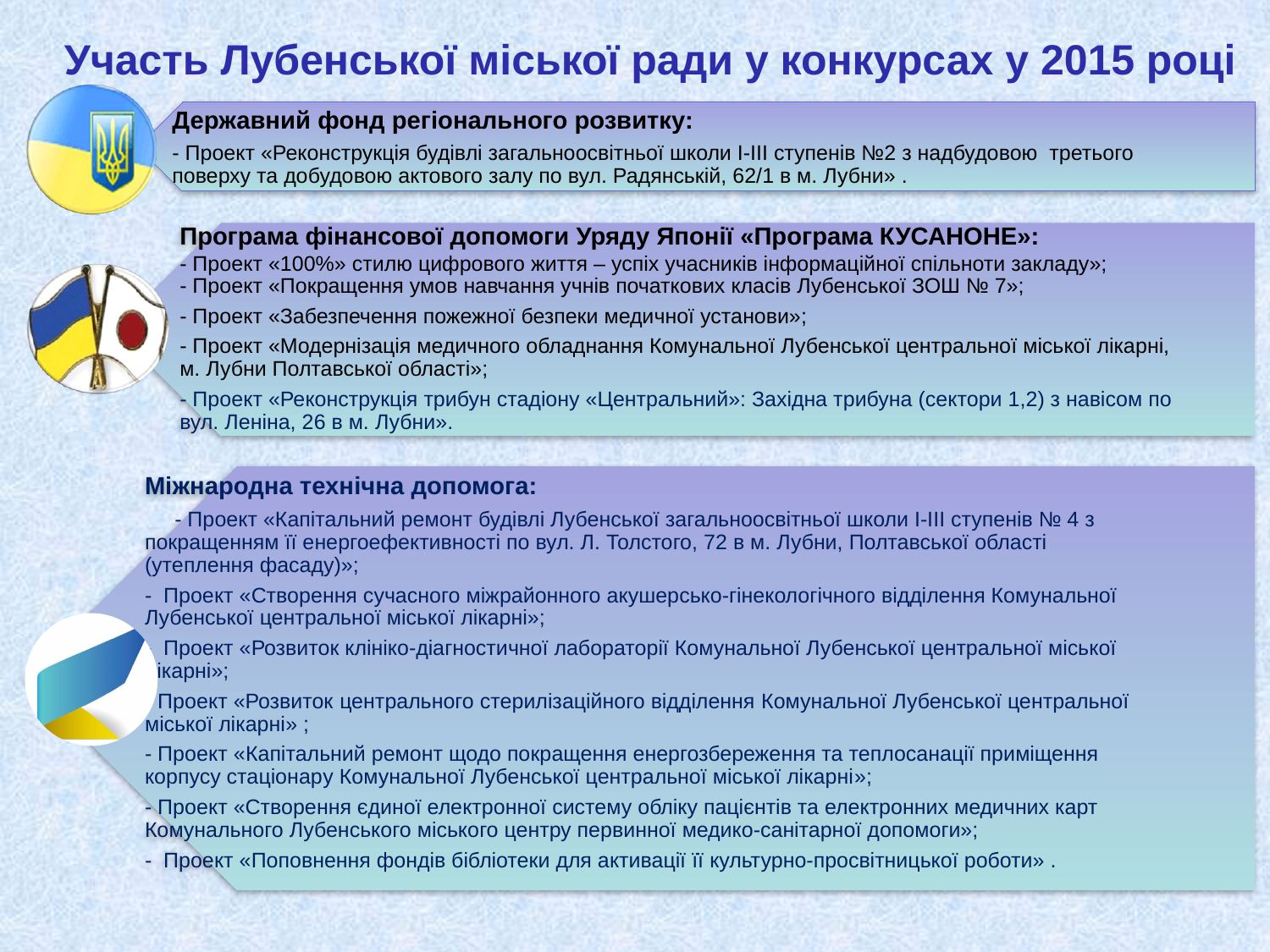

Участь Лубенської міської ради у конкурсах у 2015 році

Державний фонд регіонального розвитку:
- Проект «Реконструкція будівлі загальноосвітньої школи І-ІІІ ступенів №2 з надбудовою  третього поверху та добудовою актового залу по вул. Радянській, 62/1 в м. Лубни» .

Програма фінансової допомоги Уряду Японії «Програма КУСАНОНЕ»:
- Проект «100%» стилю цифрового життя – успіх учасників інформаційної спільноти закладу»;
- Проект «Покращення умов навчання учнів початкових класів Лубенської ЗОШ № 7»;
- Проект «Забезпечення пожежної безпеки медичної установи»;
- Проект «Модернізація медичного обладнання Комунальної Лубенської центральної міської лікарні, м. Лубни Полтавської області»;
- Проект «Реконструкція трибун стадіону «Центральний»: Західна трибуна (сектори 1,2) з навісом по вул. Леніна, 26 в м. Лубни».

Міжнародна технічна допомога:
     - Проект «Капітальний ремонт будівлі Лубенської загальноосвітньої школи І-ІІІ ступенів № 4 з        покращенням її енергоефективності по вул. Л. Толстого, 72 в м. Лубни, Полтавської області (утеплення фасаду)»;
-  Проект «Створення сучасного міжрайонного акушерсько-гінекологічного відділення Комунальної Лубенської центральної міської лікарні»;
-  Проект «Розвиток клініко-діагностичної лабораторії Комунальної Лубенської центральної міської лікарні»;
- Проект «Розвиток центрального стерилізаційного відділення Комунальної Лубенської центральної міської лікарні» ;
- Проект «Капітальний ремонт щодо покращення енергозбереження та теплосанації приміщення корпусу стаціонару Комунальної Лубенської центральної міської лікарні»;
- Проект «Створення єдиної електронної систему обліку пацієнтів та електронних медичних карт Комунального Лубенського міського центру первинної медико-санітарної допомоги»;
-  Проект «Поповнення фондів бібліотеки для активації її культурно-просвітницької роботи» .